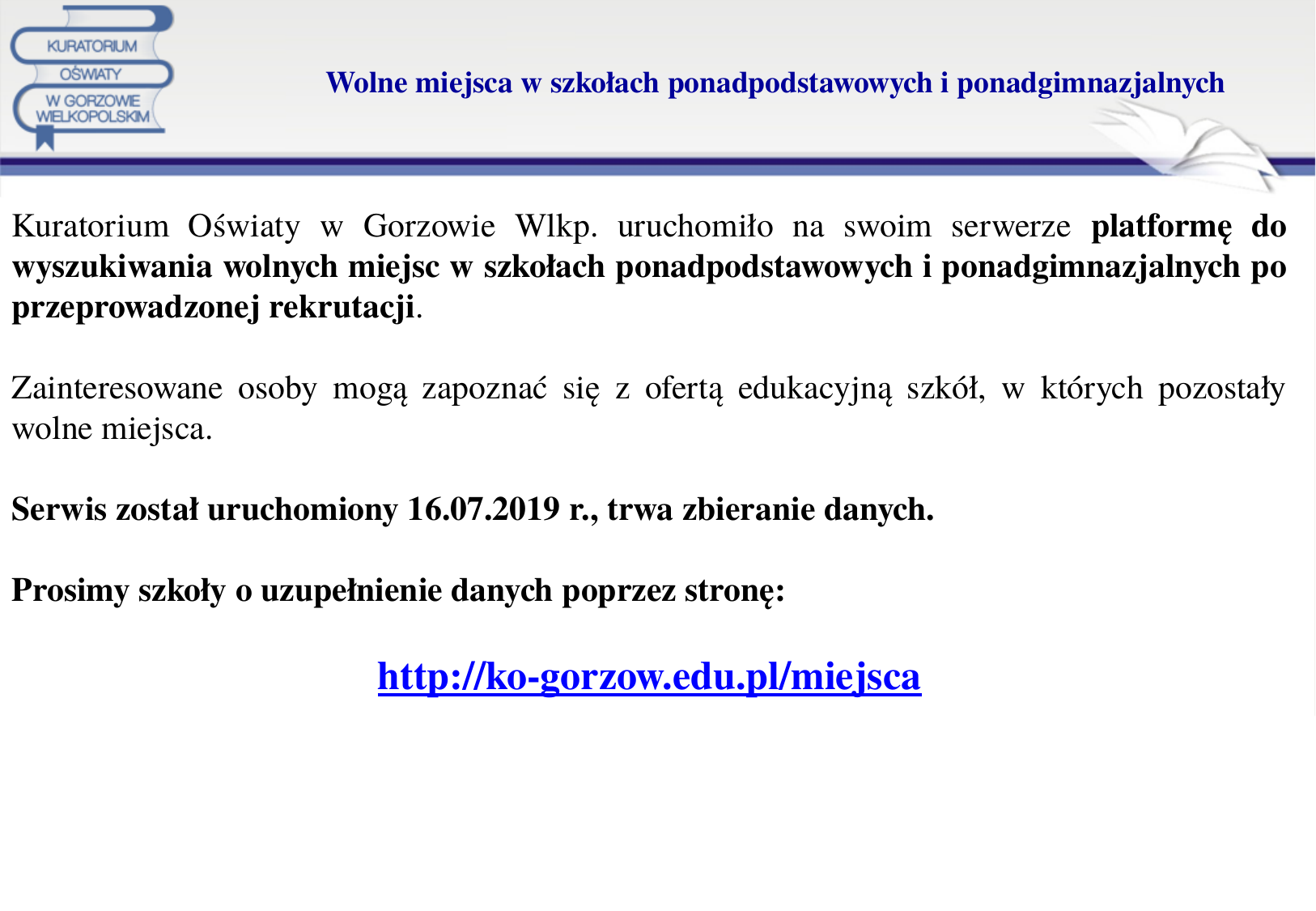

# Wolne miejsca w szkołach ponadpodstawowych i ponadgimnazjalnych
Kuratorium Oświaty w Gorzowie Wlkp. uruchomiło na swoim serwerze platformę do wyszukiwania wolnych miejsc w szkołach ponadpodstawowych i ponadgimnazjalnych po przeprowadzonej rekrutacji.

Zainteresowane osoby mogą zapoznać się z ofertą edukacyjną szkół, w których pozostały wolne miejsca.

Serwis został uruchomiony 16.07.2019 r., trwa zbieranie danych.

Prosimy szkoły o uzupełnienie danych poprzez stronę:

http://ko-gorzow.edu.pl/miejsca